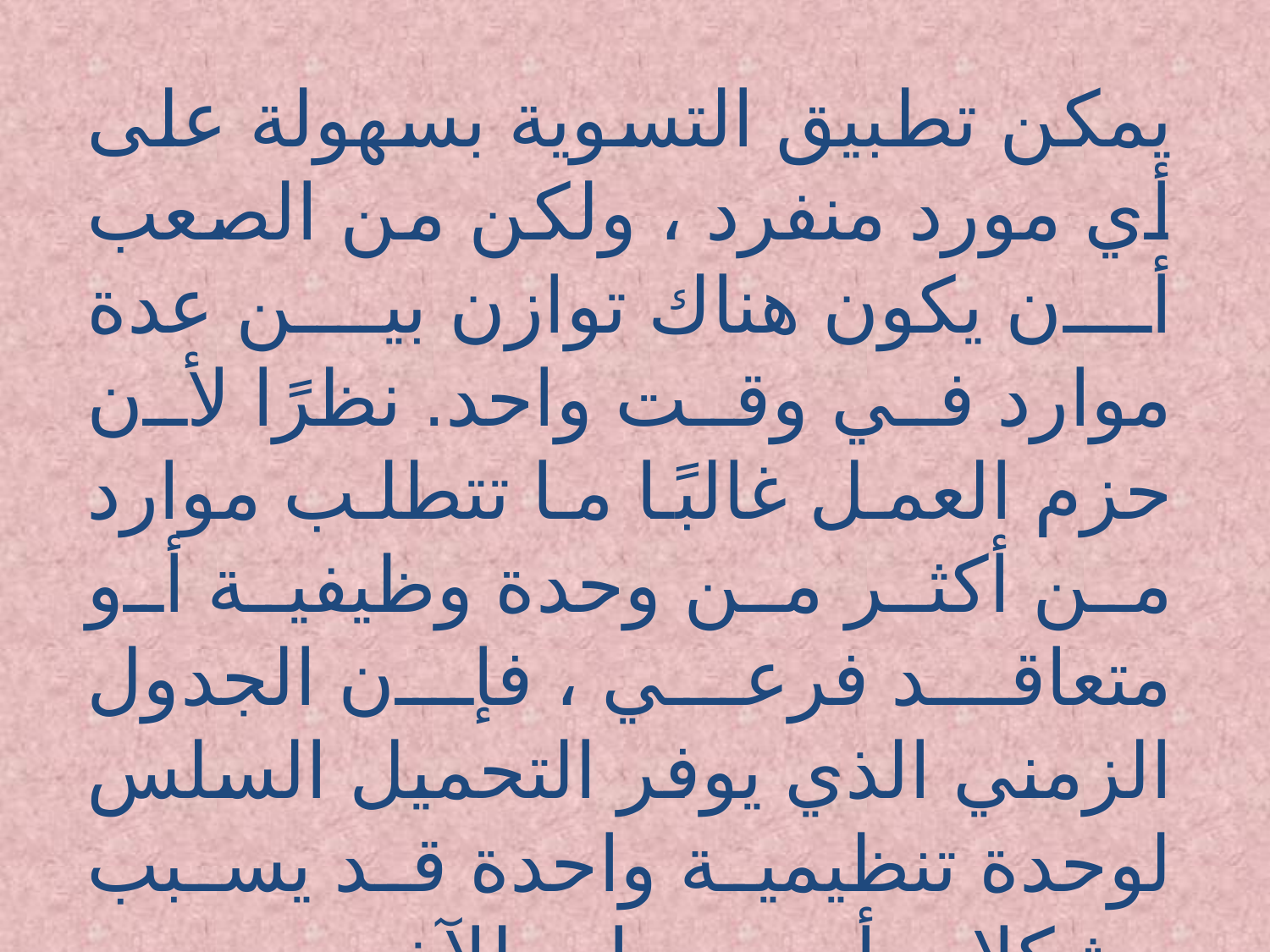

يمكن تطبيق التسوية بسهولة على أي مورد منفرد ، ولكن من الصعب أن يكون هناك توازن بين عدة موارد في وقت واحد. نظرًا لأن حزم العمل غالبًا ما تتطلب موارد من أكثر من وحدة وظيفية أو متعاقد فرعي ، فإن الجدول الزمني الذي يوفر التحميل السلس لوحدة تنظيمية واحدة قد يسبب مشكلات أو صعوبات للآخرين.